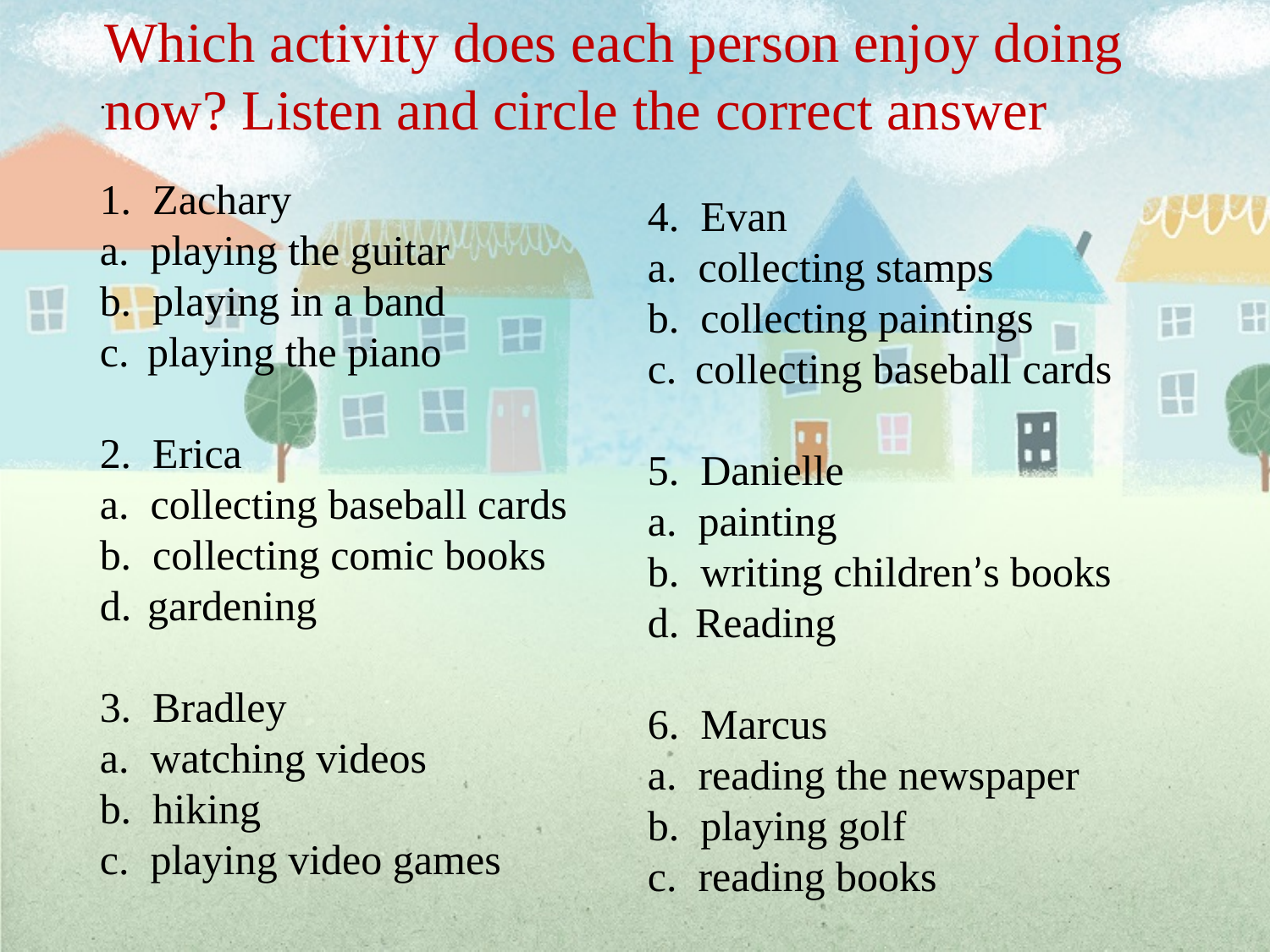

Which activity does each person enjoy doing now? Listen and circle the correct answer
.

1.  Zachary
a.  playing the guitar
b.  playing in a band
playing the piano

2.  Erica
a.  collecting baseball cards
b.  collecting comic books
gardening

3.  Bradley
a.  watching videos
b.  hiking
c.  playing video games
4.  Evan
a.  collecting stamps
b.  collecting paintings
collecting baseball cards

5.  Danielle
a.  painting
b.  writing children’s books
Reading

6.  Marcus
a.  reading the newspaper
b.  playing golf
c.  reading books